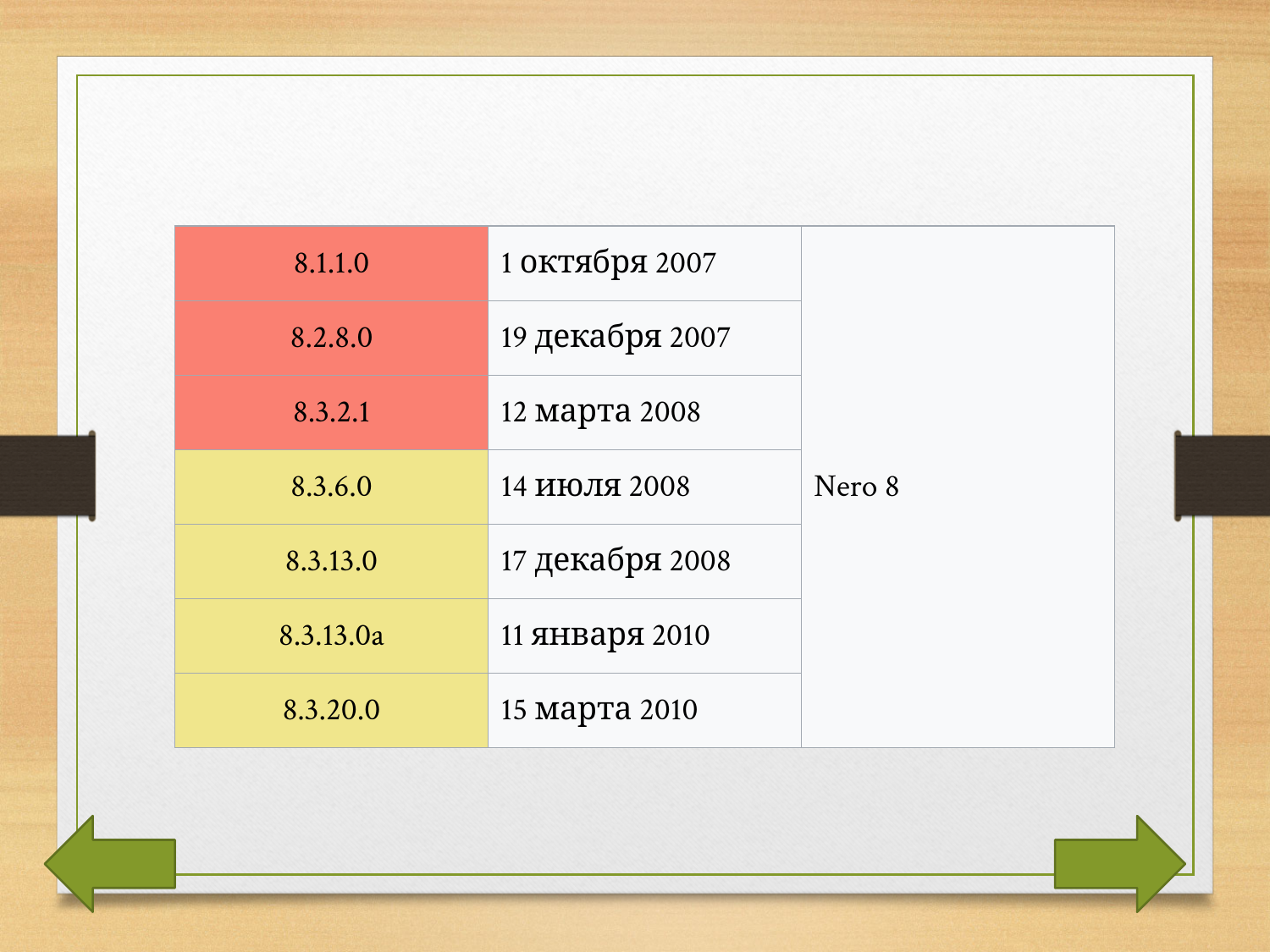

| 8.1.1.0 | 1 октября 2007 | Nero 8 |
| --- | --- | --- |
| 8.2.8.0 | 19 декабря 2007 |  |
| 8.3.2.1 | 12 марта 2008 |  |
| 8.3.6.0 | 14 июля 2008 |  |
| 8.3.13.0 | 17 декабря 2008 |  |
| 8.3.13.0a | 11 января 2010 |  |
| 8.3.20.0 | 15 марта 2010 |  |